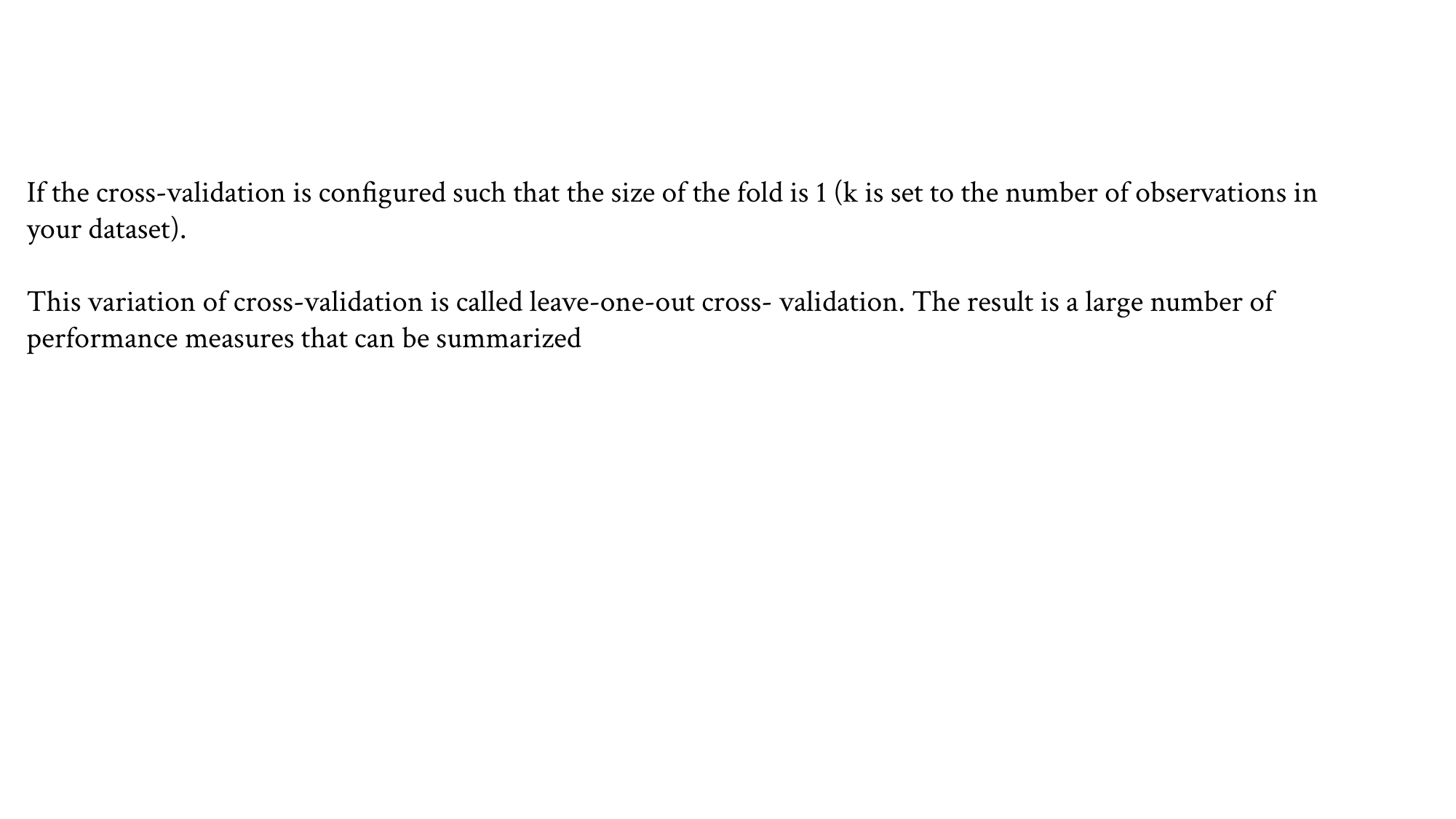

If the cross-validation is configured such that the size of the fold is 1 (k is set to the number of observations in your dataset).

This variation of cross-validation is called leave-one-out cross- validation. The result is a large number of performance measures that can be summarized